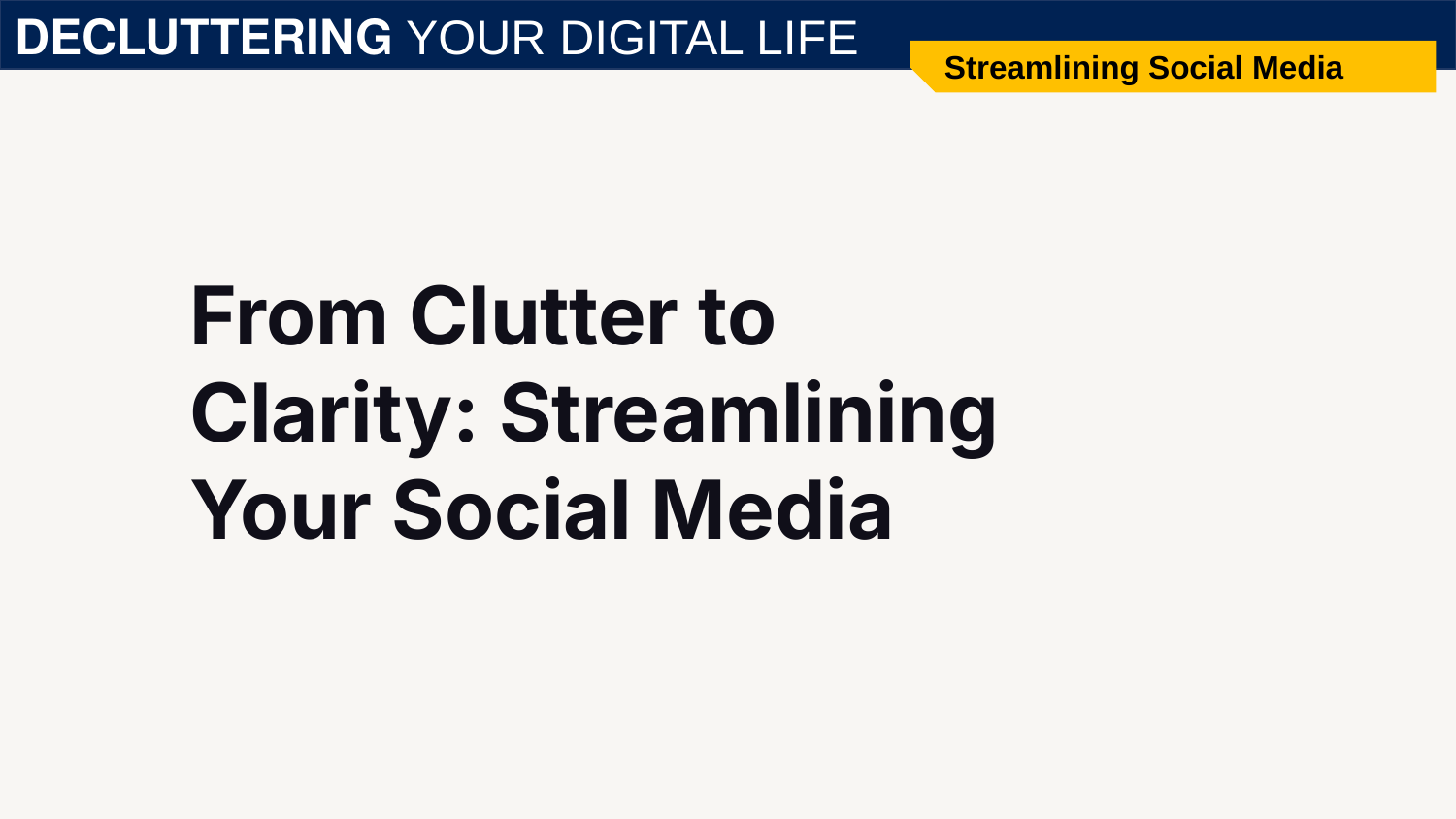

DECLUTTERING YOUR DIGITAL LIFE
Streamlining Social Media

# From Clutter to Clarity: Streamlining Your Social Media